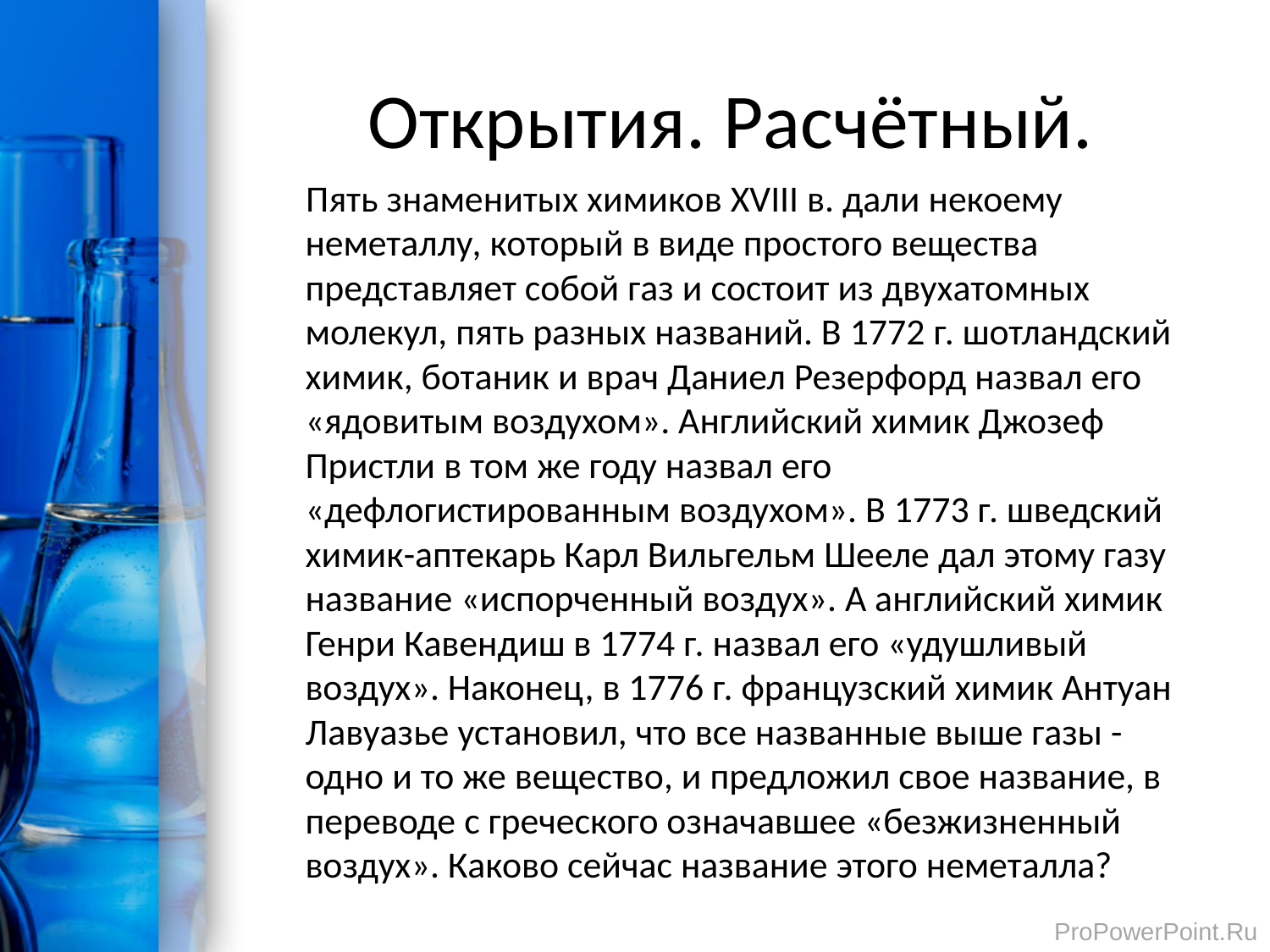

# Открытия. Расчётный.
      Пять знаменитых химиков XVIII в. дали некоему неметаллу, который в виде простого вещества представляет собой газ и состоит из двухатомных молекул, пять разных названий. В 1772 г. шотландский химик, ботаник и врач Даниел Резерфорд назвал его «ядовитым воздухом». Английский химик Джозеф Пристли в том же году назвал его «дефлогистированным воздухом». В 1773 г. шведский химик-аптекарь Карл Вильгельм Шееле дал этому газу название «испорченный воздух». А английский химик Генри Кавендиш в 1774 г. назвал его «удушливый воздух». Наконец, в 1776 г. французский химик Антуан Лавуазье установил, что все названные выше газы - одно и то же вещество, и предложил свое название, в переводе с греческого означавшее «безжизненный воздух». Каково сейчас название этого неметалла?